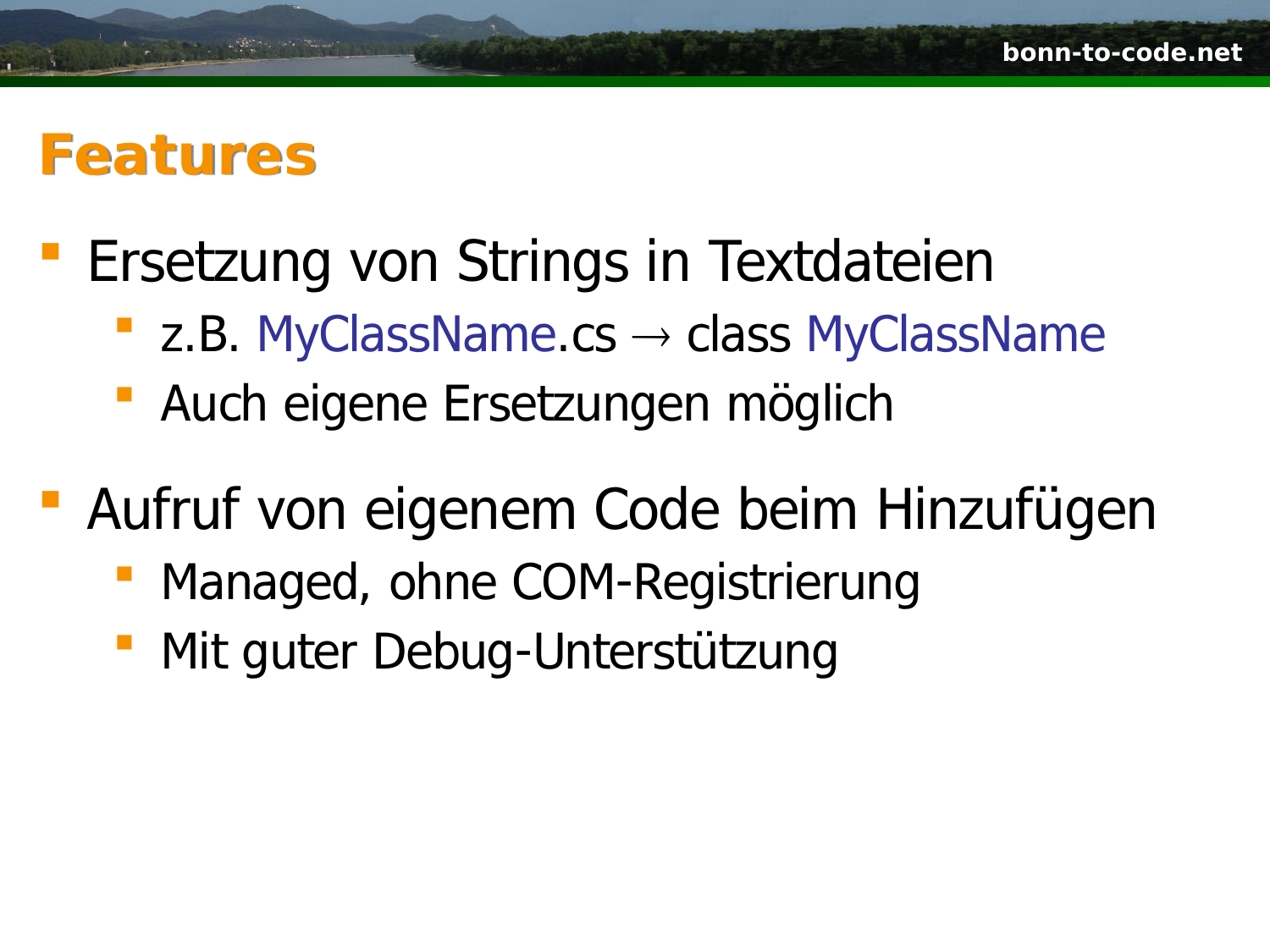

# Features
Ersetzung von Strings in Textdateien
z.B. MyClassName.cs → class MyClassName
Auch eigene Ersetzungen möglich
Aufruf von eigenem Code beim Hinzufügen
Managed, ohne COM-Registrierung
Mit guter Debug-Unterstützung